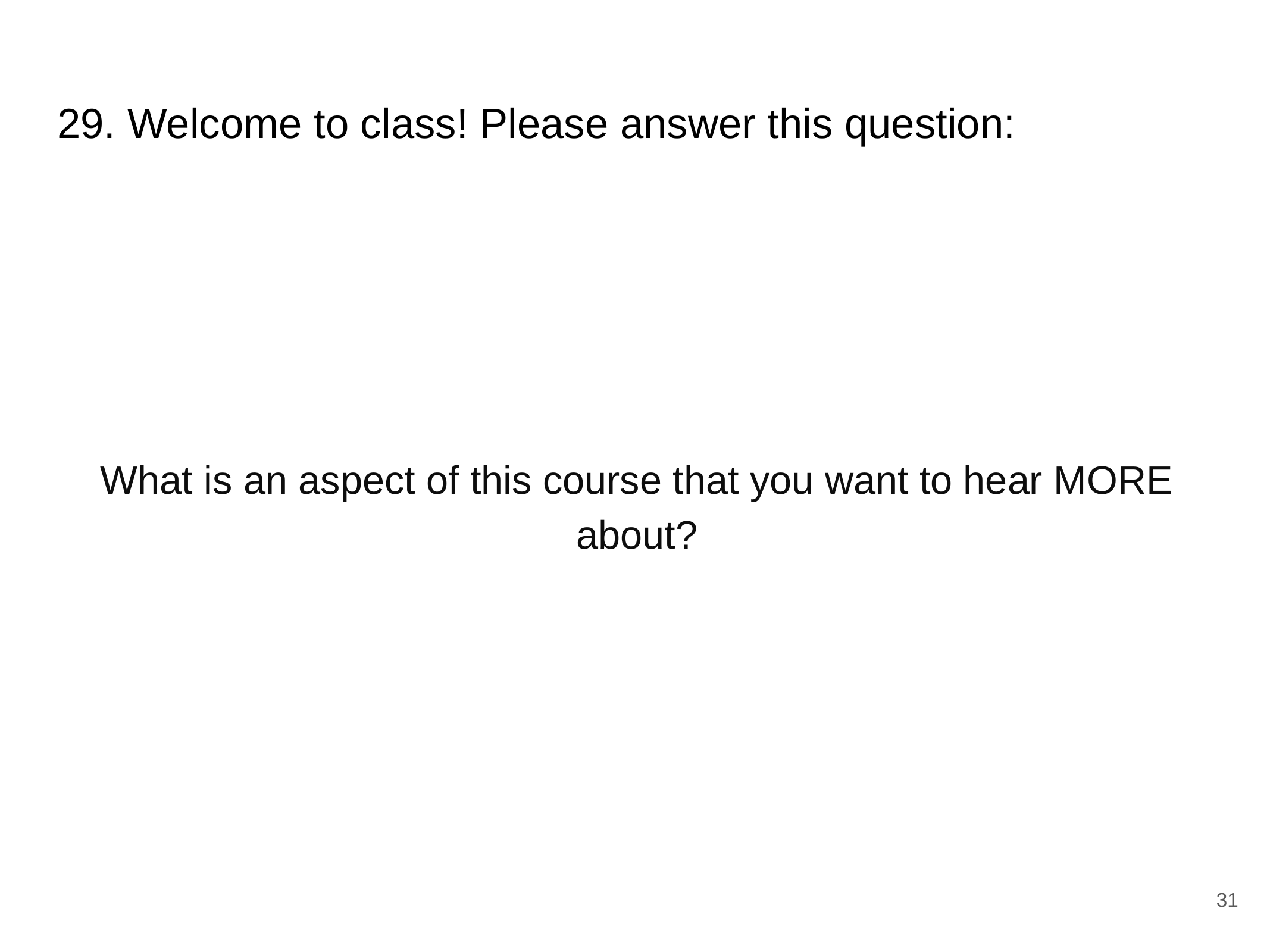

# 29. Welcome to class! Please answer this question:
What is an aspect of this course that you want to hear MORE about?

31